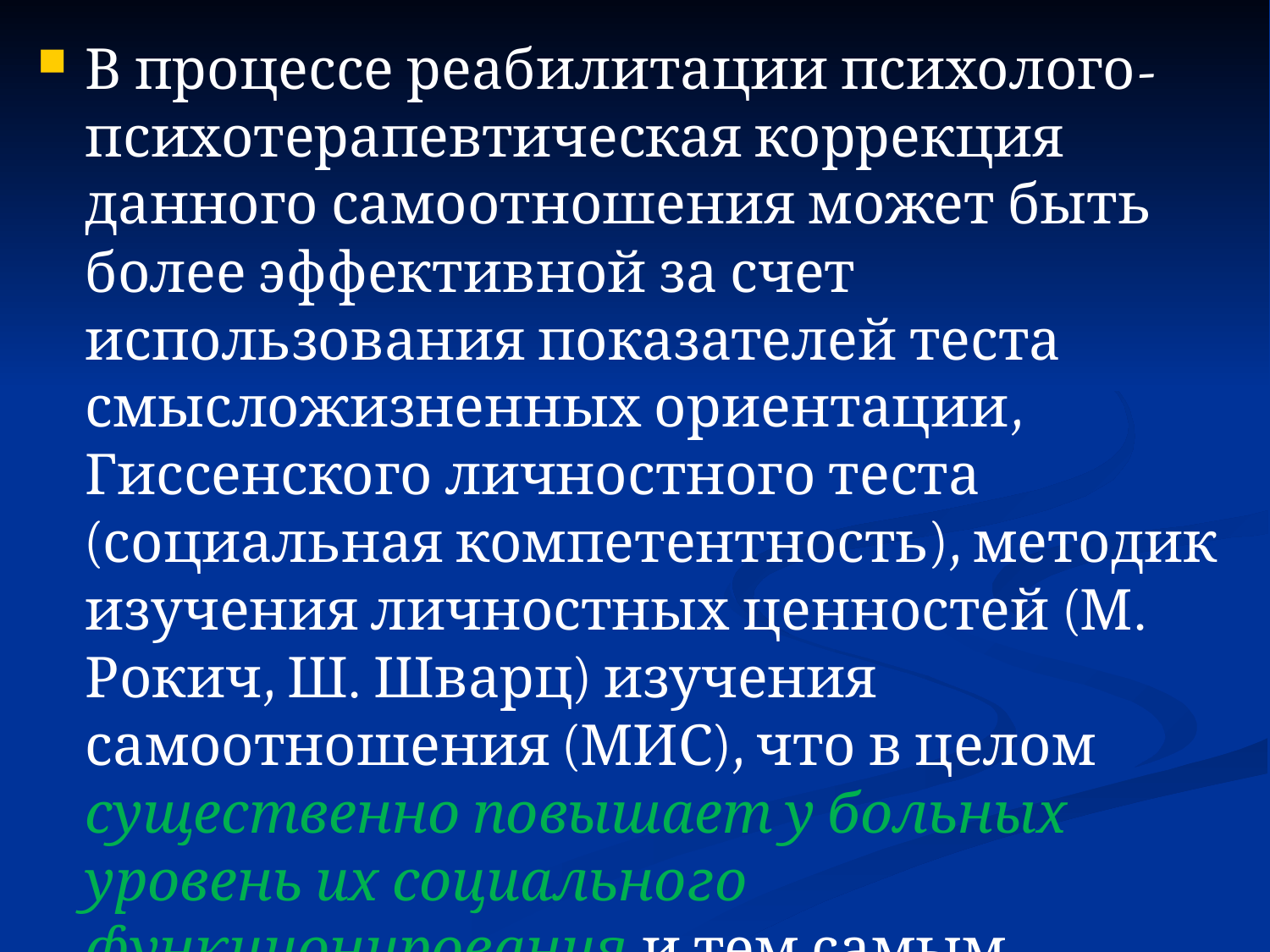

В процессе реабилитации психолого-психотерапевтическая коррекция данного самоотношения может быть более эффективной за счет использования показателей теста смысложизненных ориентации, Гиссенского личностного теста (социальная компетентность), методик изучения личностных ценностей (М. Рокич, Ш. Шварц) изучения самоотношения (МИС), что в целом существенно повышает у больных уровень их социального функционирования и тем самым способствует более полным и длительным ремиссиям.